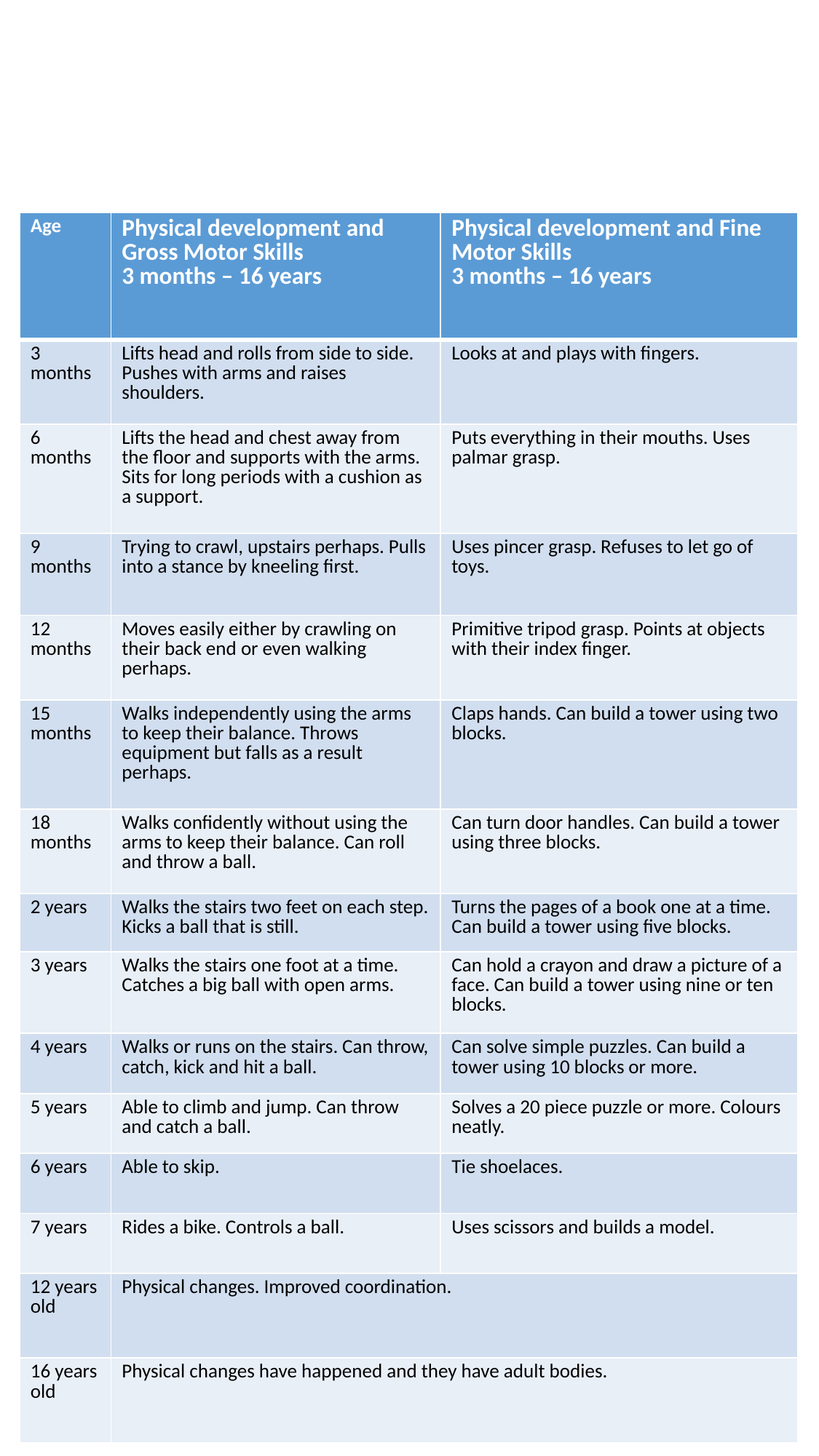

| Age | Physical development and Gross Motor Skills 3 months – 16 years | Physical development and Fine Motor Skills 3 months – 16 years |
| --- | --- | --- |
| 3 months | Lifts head and rolls from side to side. Pushes with arms and raises shoulders. | Looks at and plays with fingers. |
| 6 months | Lifts the head and chest away from the floor and supports with the arms. Sits for long periods with a cushion as a support. | Puts everything in their mouths. Uses palmar grasp. |
| 9 months | Trying to crawl, upstairs perhaps. Pulls into a stance by kneeling first. | Uses pincer grasp. Refuses to let go of toys. |
| 12 months | Moves easily either by crawling on their back end or even walking perhaps. | Primitive tripod grasp. Points at objects with their index finger. |
| 15 months | Walks independently using the arms to keep their balance. Throws equipment but falls as a result perhaps. | Claps hands. Can build a tower using two blocks. |
| 18 months | Walks confidently without using the arms to keep their balance. Can roll and throw a ball. | Can turn door handles. Can build a tower using three blocks. |
| 2 years | Walks the stairs two feet on each step. Kicks a ball that is still. | Turns the pages of a book one at a time. Can build a tower using five blocks. |
| 3 years | Walks the stairs one foot at a time. Catches a big ball with open arms. | Can hold a crayon and draw a picture of a face. Can build a tower using nine or ten blocks. |
| 4 years | Walks or runs on the stairs. Can throw, catch, kick and hit a ball. | Can solve simple puzzles. Can build a tower using 10 blocks or more. |
| 5 years | Able to climb and jump. Can throw and catch a ball. | Solves a 20 piece puzzle or more. Colours neatly. |
| 6 years | Able to skip. | Tie shoelaces. |
| 7 years | Rides a bike. Controls a ball. | Uses scissors and builds a model. |
| 12 years old | Physical changes. Improved coordination. |  |
| 16 years old | Physical changes have happened and they have adult bodies. |  |